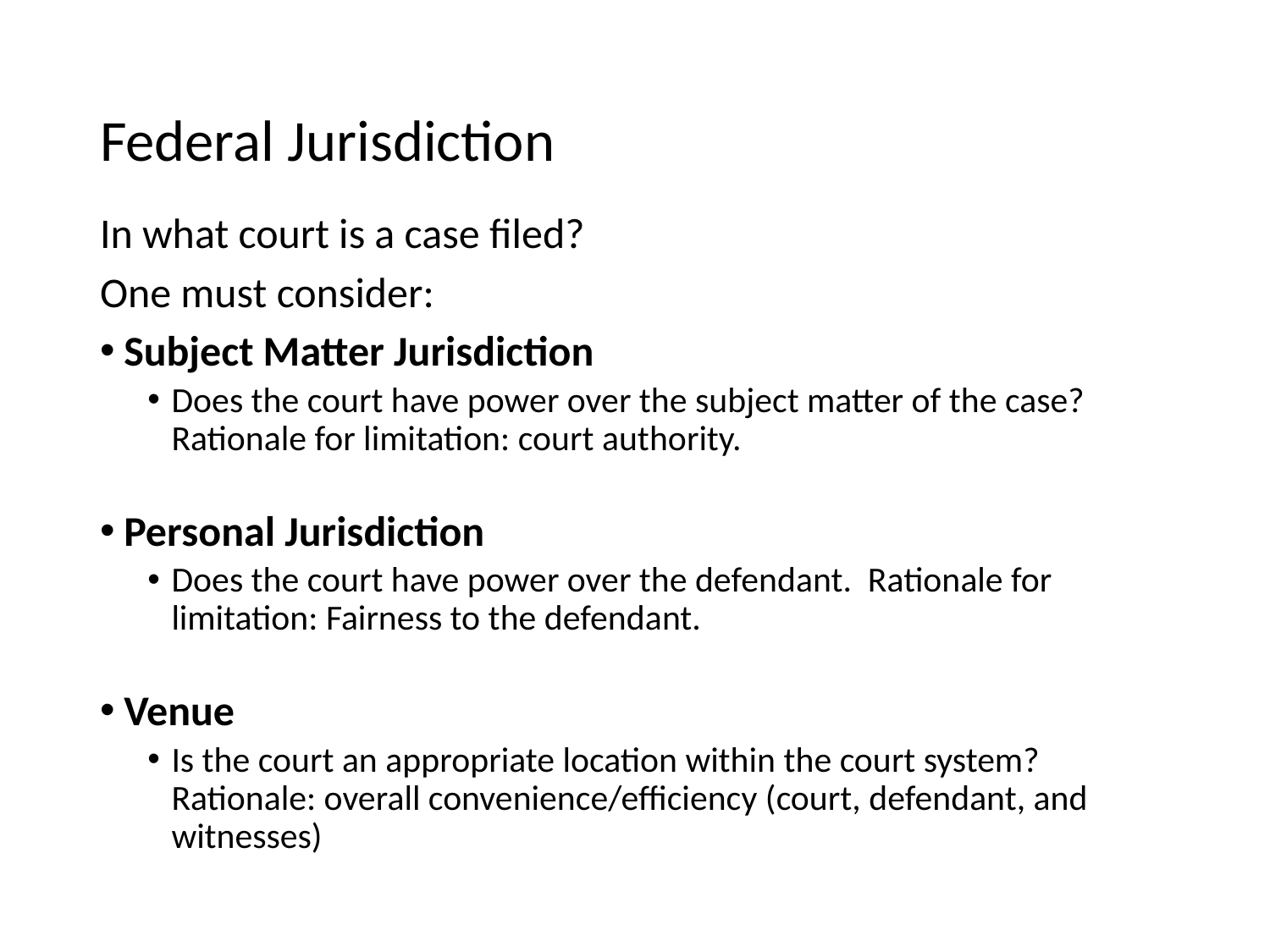

# Federal Jurisdiction
In what court is a case filed?
One must consider:
Subject Matter Jurisdiction
Does the court have power over the subject matter of the case? Rationale for limitation: court authority.
Personal Jurisdiction
Does the court have power over the defendant.  Rationale for limitation: Fairness to the defendant.
Venue
Is the court an appropriate location within the court system?  Rationale: overall convenience/efficiency (court, defendant, and witnesses)